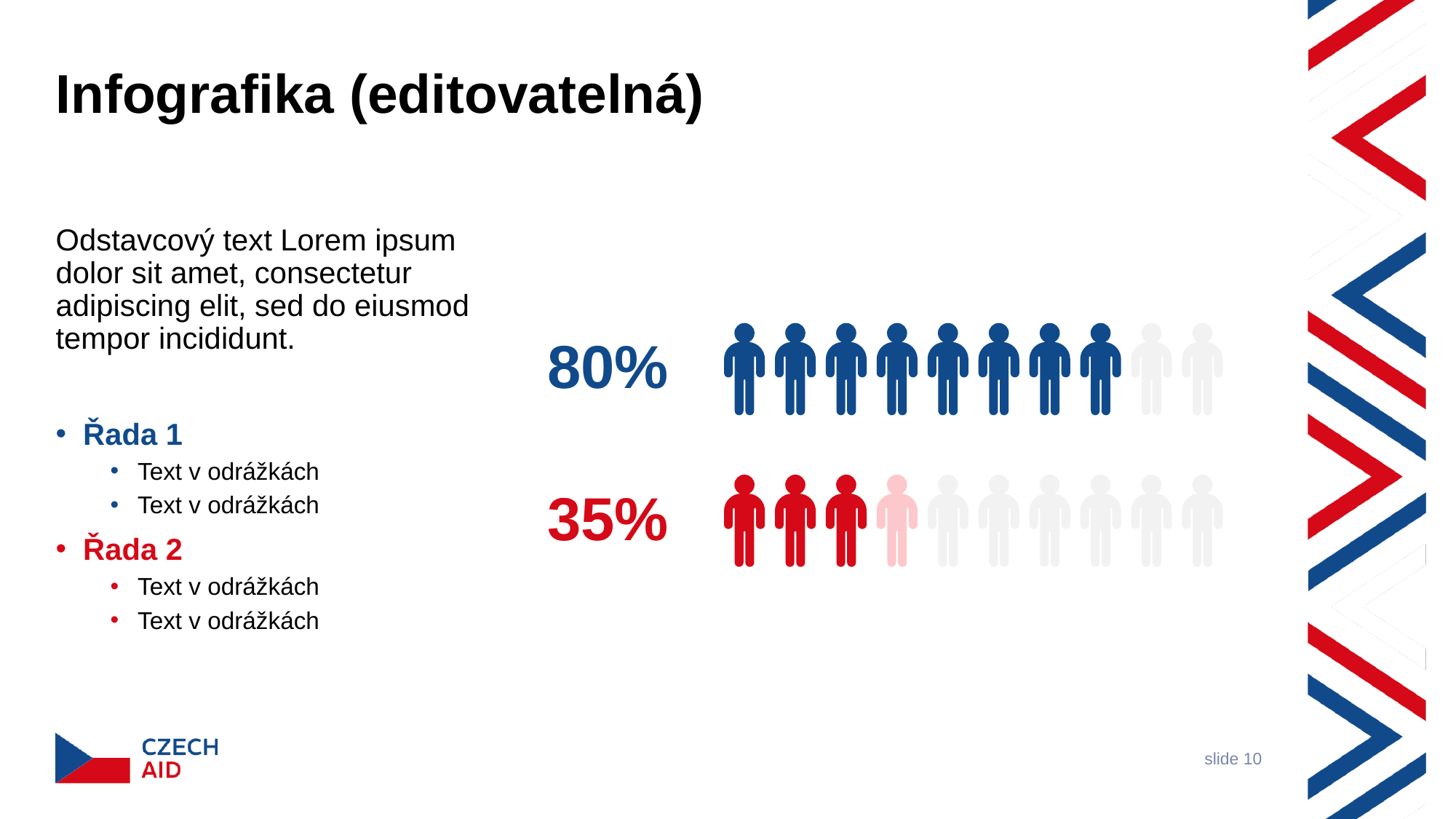

# Infografika (editovatelná)
Odstavcový text Lorem ipsum dolor sit amet, consectetur adipiscing elit, sed do eiusmod tempor incididunt.

Řada 1
Text v odrážkách
Text v odrážkách
Řada 2
Text v odrážkách
Text v odrážkách
80%

35%

slide 10